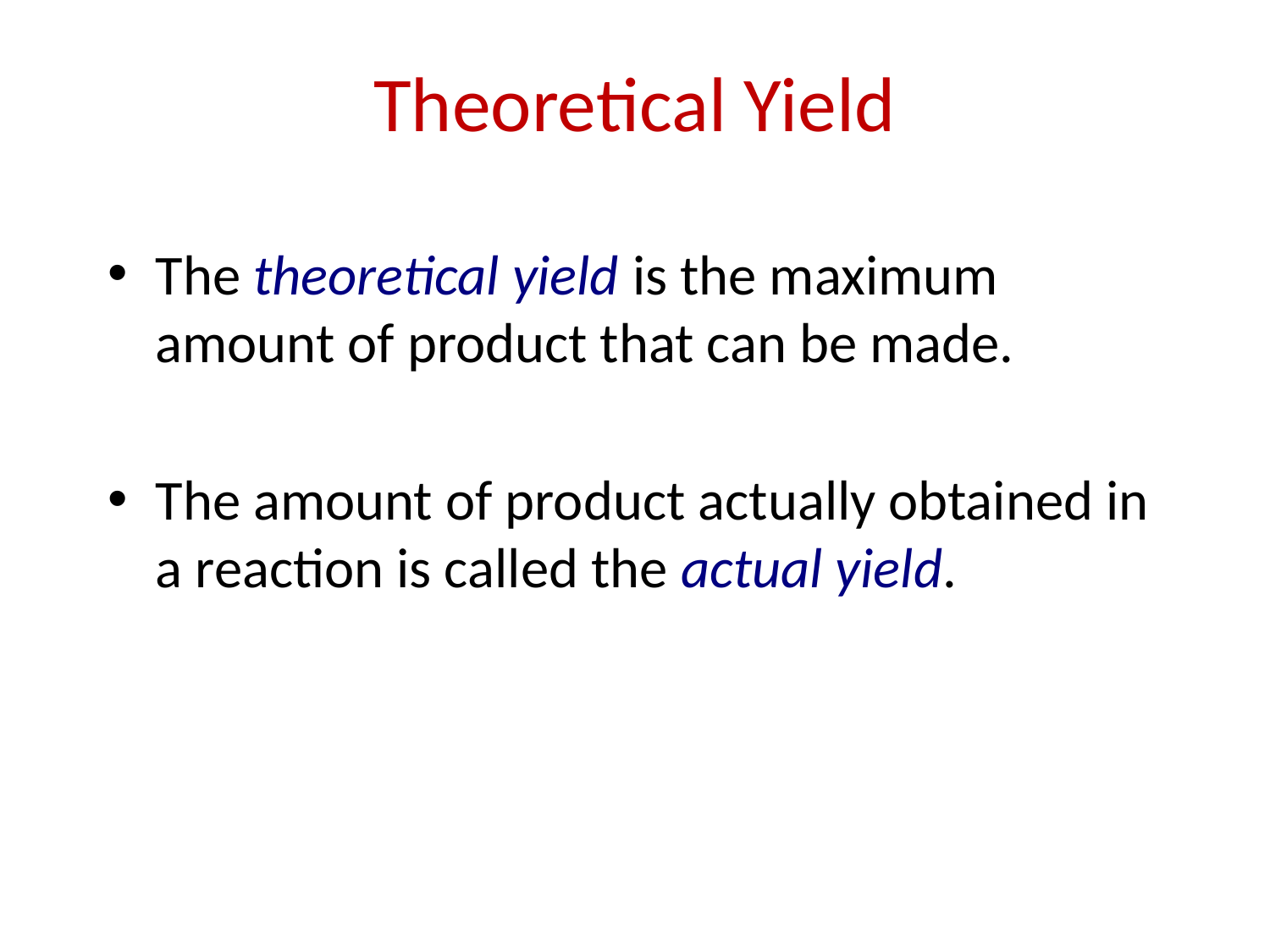

Theoretical Yield
The theoretical yield is the maximum amount of product that can be made.

The amount of product actually obtained in a reaction is called the actual yield.